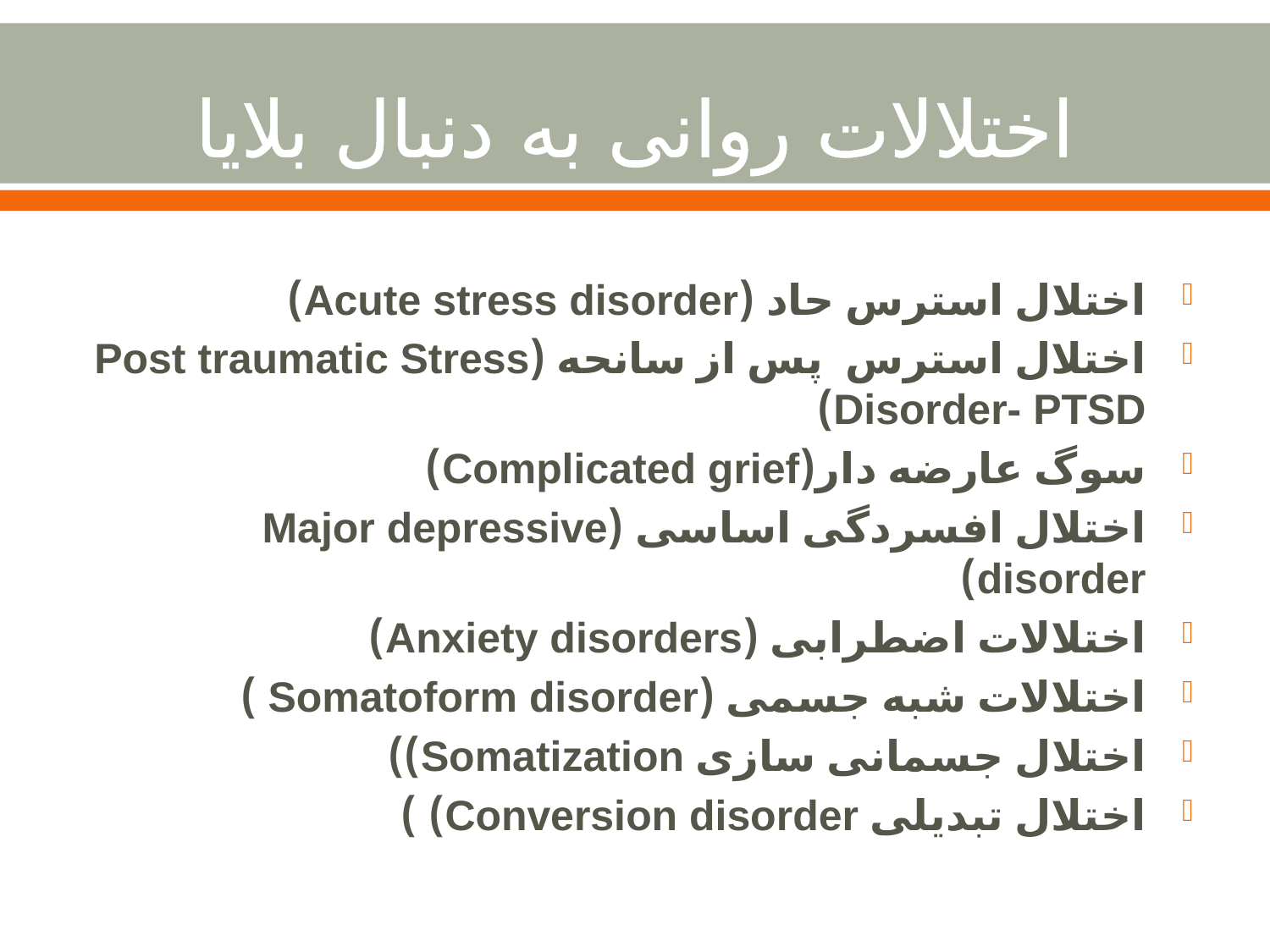

# اختلالات روانی به دنبال بلایا
اختلال استرس حاد (Acute stress disorder)
اختلال استرس  پس از سانحه (Post traumatic Stress Disorder- PTSD)
سوگ عارضه دار(Complicated grief)
اختلال افسردگی اساسی (Major depressive disorder)
اختلالات اضطرابی (Anxiety disorders)
اختلالات شبه جسمی (Somatoform disorder )
اختلال جسمانی سازی Somatization))
اختلال تبديلی Conversion disorder) )